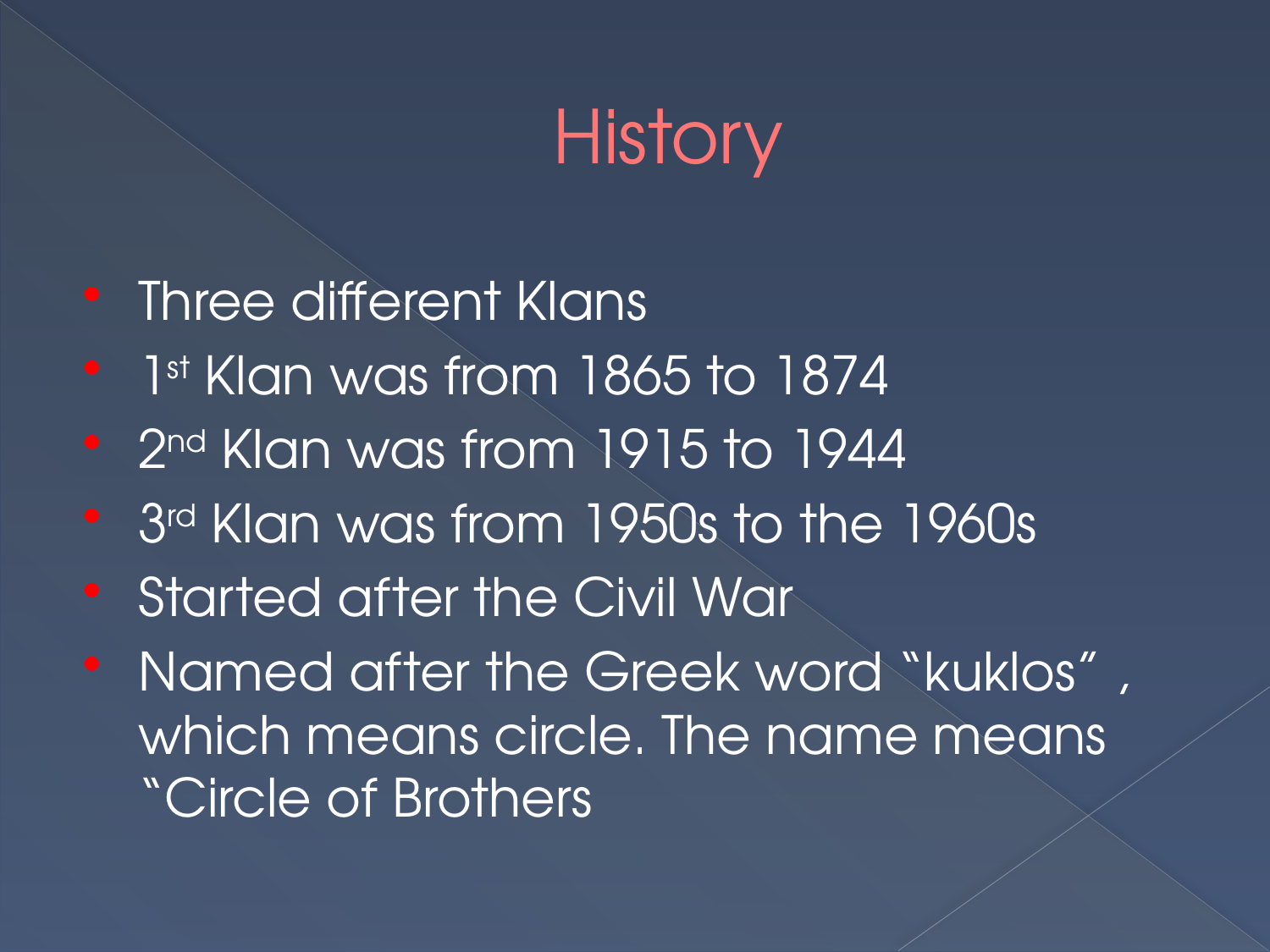

# History
Three different Klans
1st Klan was from 1865 to 1874
2nd Klan was from 1915 to 1944
3rd Klan was from 1950s to the 1960s
Started after the Civil War
Named after the Greek word “kuklos” , which means circle. The name means “Circle of Brothers